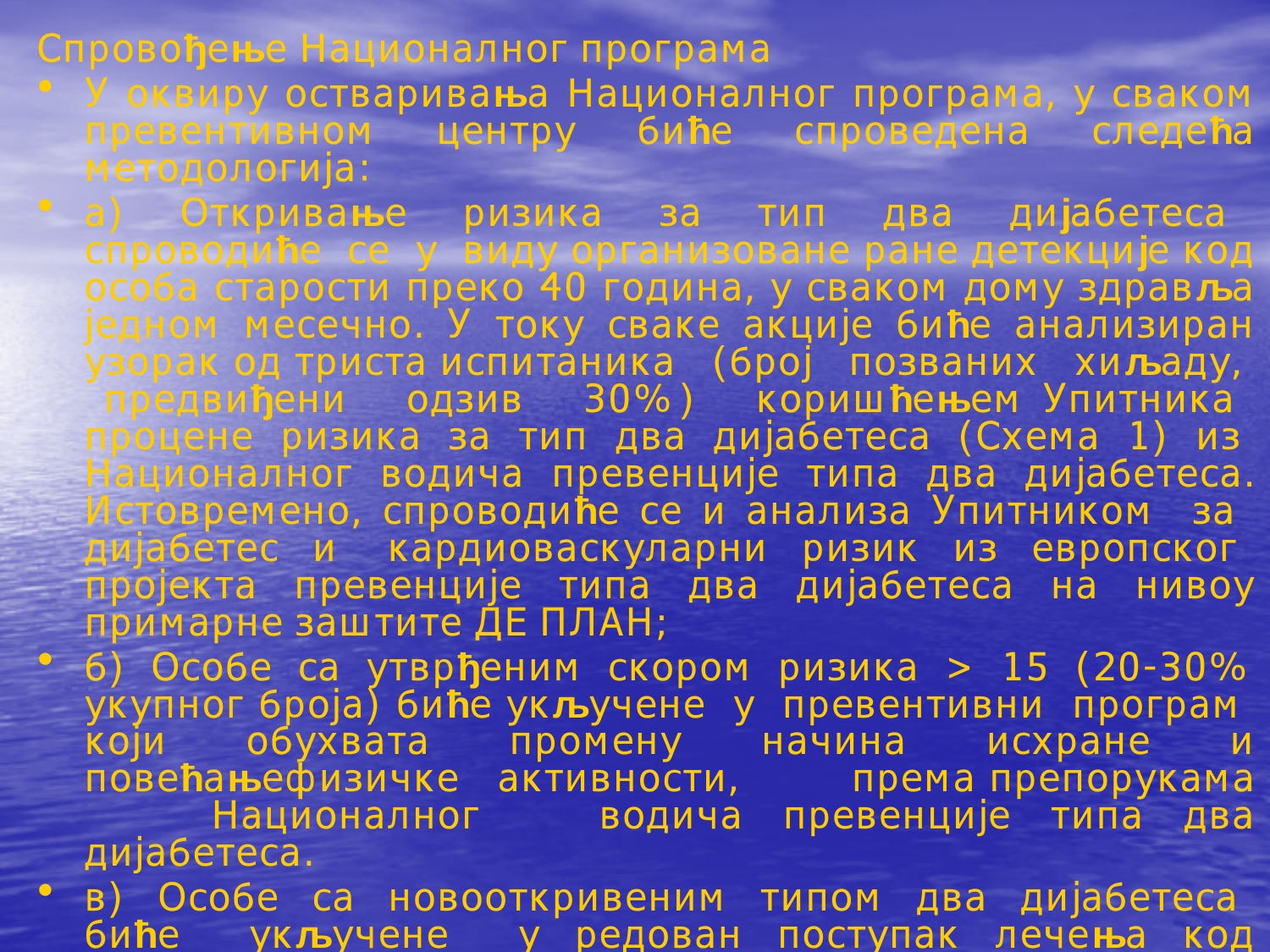

Спровођење Националног програма
У оквиру остваривања Националног програма, у сваком превентивном центру биће спроведена следећа методологија:
а)  Откривање  ризика  за  тип  два  дијабетеса  спроводиће  се  у  виду организоване ране детекције код особа старости преко 40 година, у сваком дому здравља једном месечно. У току сваке акције биће анализиран узорак од триста испитаника   (број   позваних   хиљаду,   предвиђени   одзив   30%)   коришћењем Упитника  процене  ризика  за  тип  два  дијабетеса  (Схема  1)  из  Националног водича превенције типа два дијабетеса. Истовремено, спроводиће се и анализа Упитником  за  дијабетес  и   кардиоваскуларни  ризик  из  европског  пројекта превенције типа два дијабетеса на нивоу примарне заштите ДЕ ПЛАН;
б) Особе са утврђеним скором ризика > 15 (20-30% укупног броја) биће укључене  у  превентивни  програм  који  обухвата  промену  начина  исхране  и повећањефизичке   активности, 	према препорукама 	Националног   водича превенције типа два дијабетеса.
в)  Особе  са  новооткривеним  типом  два  дијабетеса  биће  укључене  у редован поступак лечења код изабраног лекара.